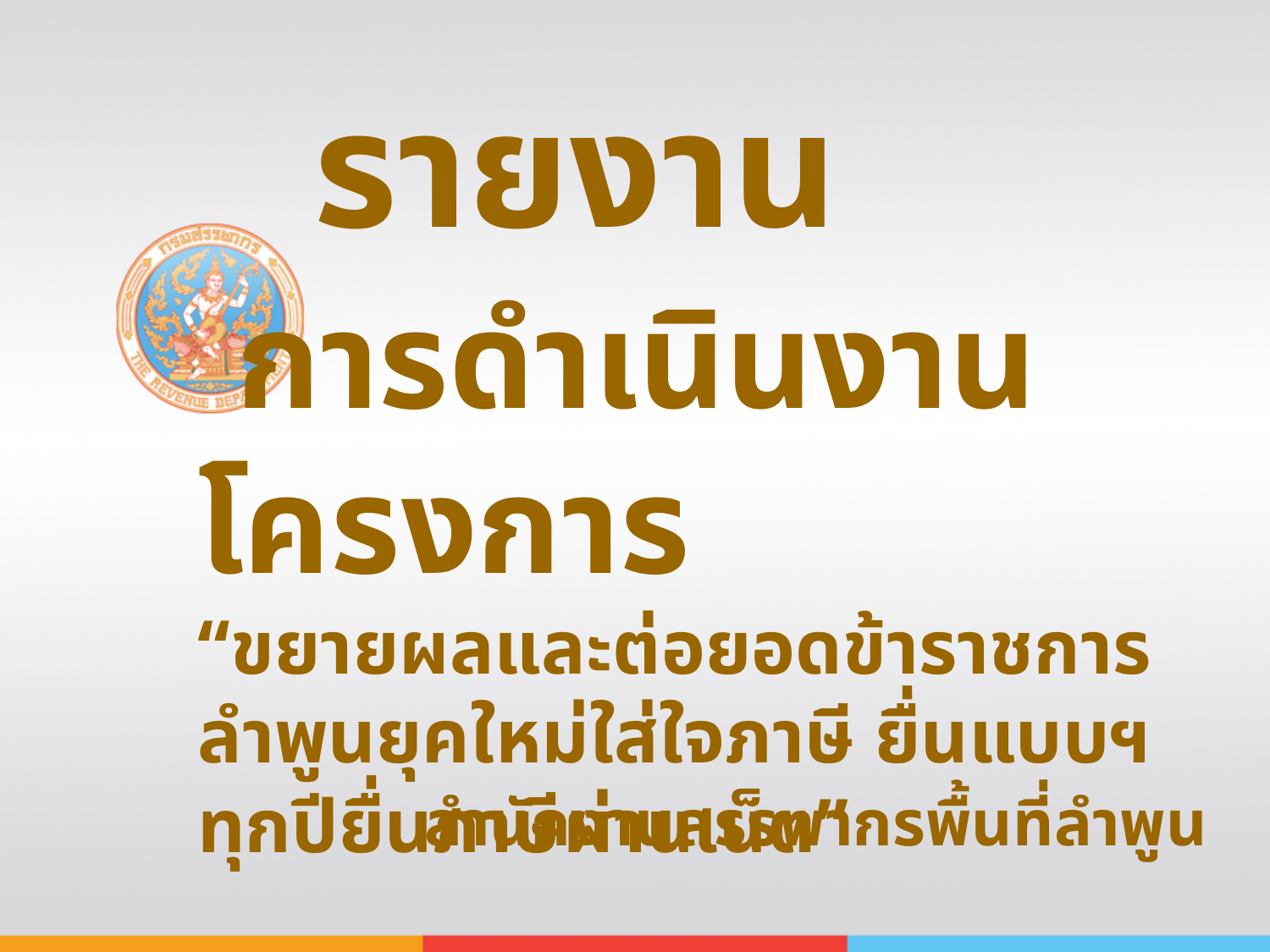

# รายงาน การดำเนินงานโครงการ “ขยายผลและต่อยอดข้าราชการลำพูนยุคใหม่ใส่ใจภาษี ยื่นแบบฯทุกปียื่นภาษีผ่านเน็ต”
สำนักงานสรรพากรพื้นที่ลำพูน